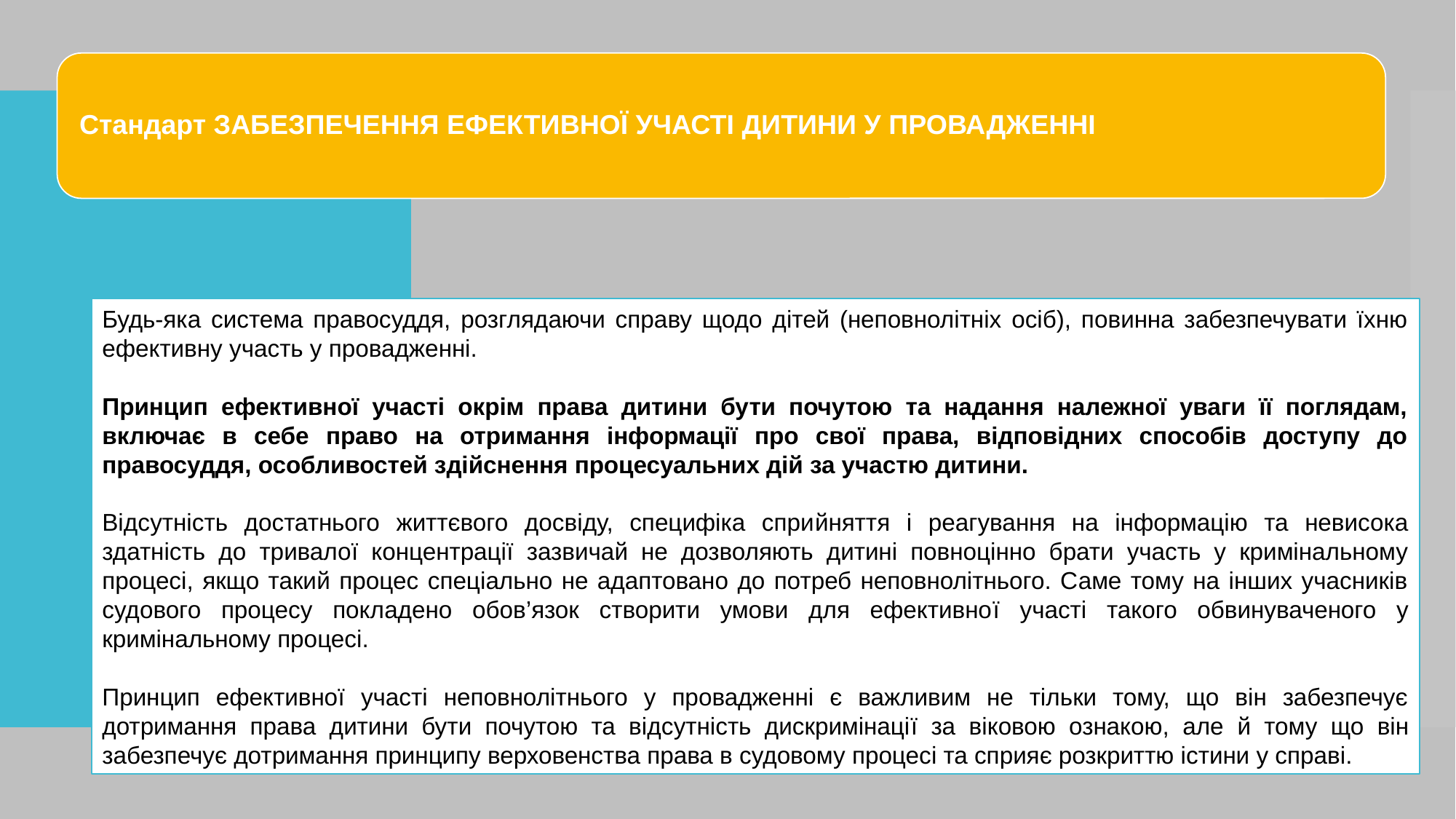

Стандарт ЗАБЕЗПЕЧЕННЯ ЕФЕКТИВНОЇ УЧАСТІ ДИТИНИ У ПРОВАДЖЕННІ

Будь-яка система правосуддя, розглядаючи справу щодо дітей (неповнолітніх осіб), повинна забезпечувати їхню ефективну участь у провадженні.

Принцип ефективної участі окрім права дитини бути почутою та надання належної уваги її поглядам, включає в себе право на отримання інформації про свої права, відповідних способів доступу до правосуддя, особливостей здійснення процесуальних дій за участю дитини.

Відсутність достатнього життєвого досвіду, специфіка сприйняття і реагування на інформацію та невисока здатність до тривалої концентрації зазвичай не дозволяють дитині повноцінно брати участь у кримінальному процесі, якщо такий процес спеціально не адаптовано до потреб неповнолітнього. Саме тому на інших учасників судового процесу покладено обов’язок створити умови для ефективної участі такого обвинуваченого у кримінальному процесі.

Принцип ефективної участі неповнолітнього у провадженні є важливим не тільки тому, що він забезпечує дотримання права дитини бути почутою та відсутність дискримінації за віковою ознакою, але й тому що він забезпечує дотримання принципу верховенства права в судовому процесі та сприяє розкриттю істини у справі.